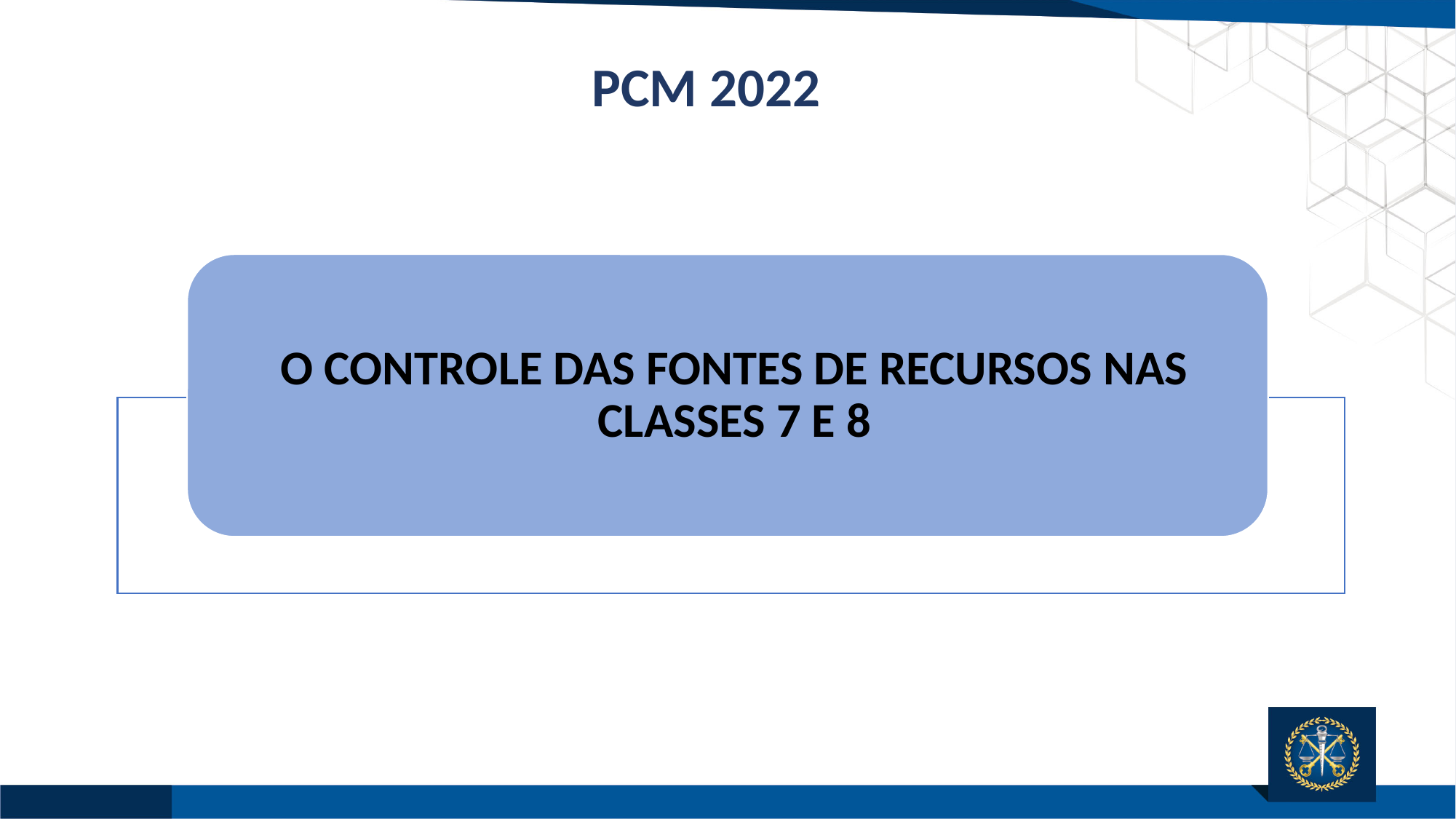

PCM 2022
O CONTROLE DAS FONTES DE RECURSOS NAS CLASSES 7 E 8